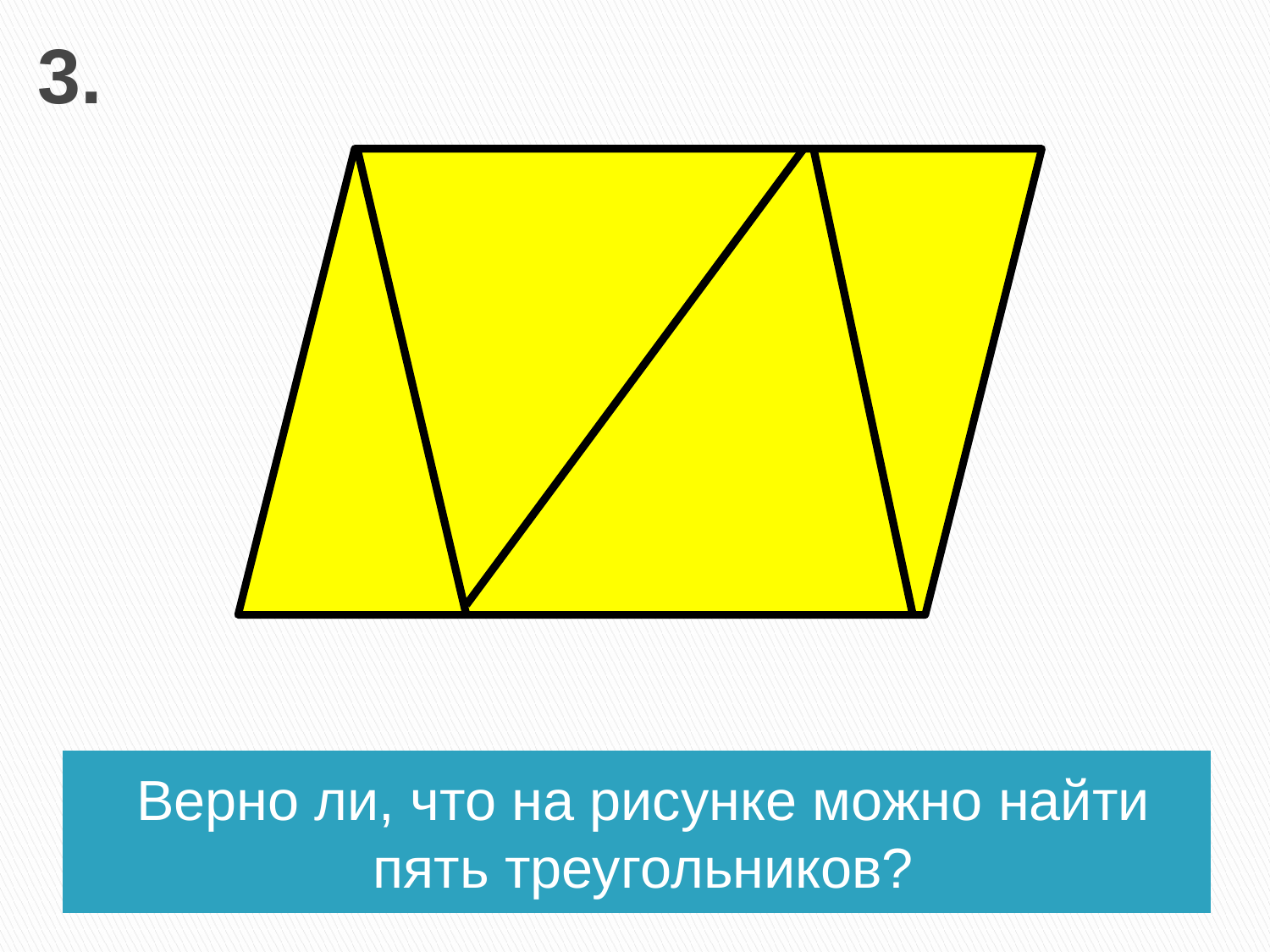

3.

Верно ли, что на рисунке можно найти пять треугольников?